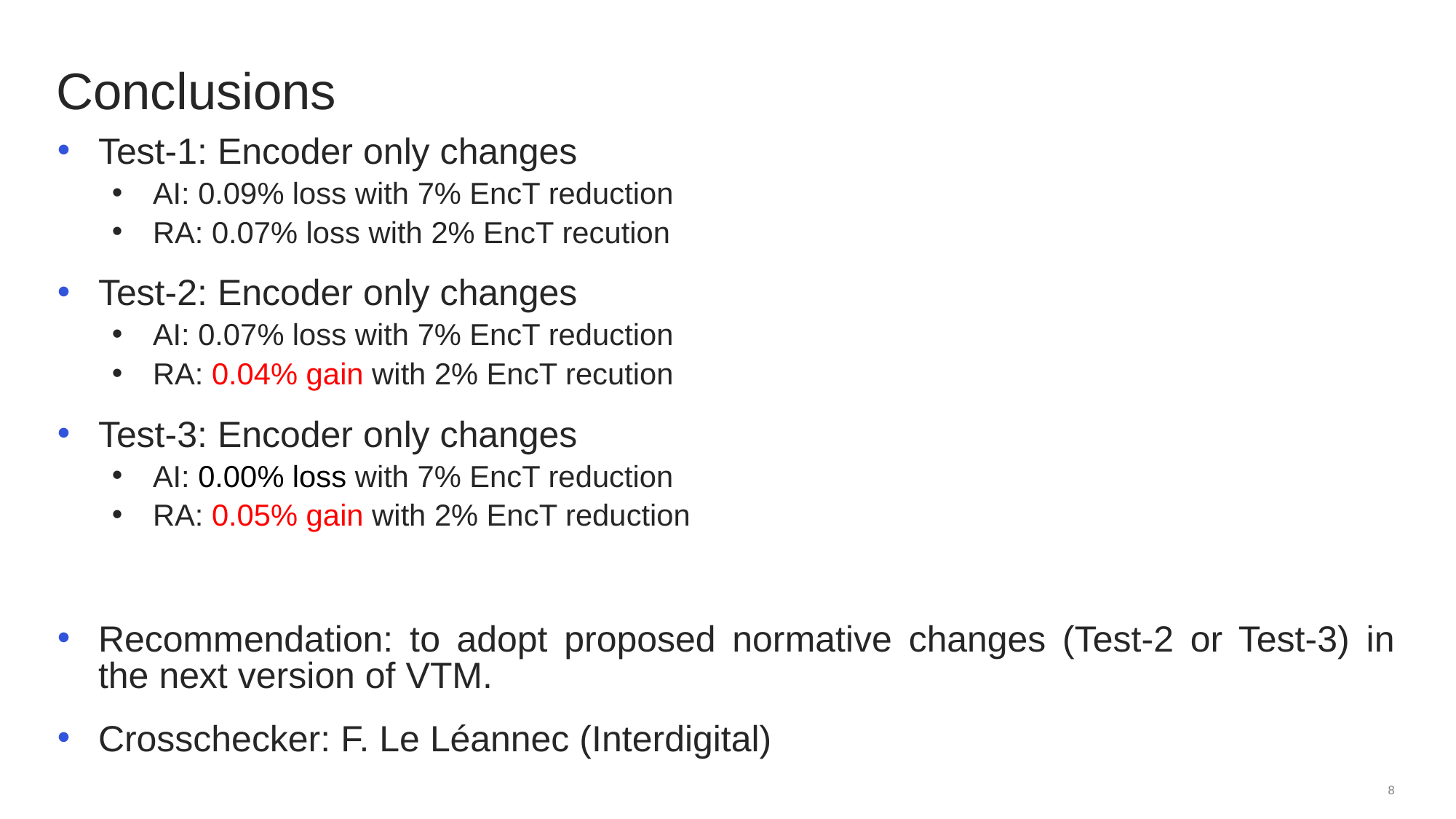

# Conclusions
Test-1: Encoder only changes
AI: 0.09% loss with 7% EncT reduction
RA: 0.07% loss with 2% EncT recution
Test-2: Encoder only changes
AI: 0.07% loss with 7% EncT reduction
RA: 0.04% gain with 2% EncT recution
Test-3: Encoder only changes
AI: 0.00% loss with 7% EncT reduction
RA: 0.05% gain with 2% EncT reduction

Recommendation: to adopt proposed normative changes (Test-2 or Test-3) in the next version of VTM.
Crosschecker: F. Le Léannec (Interdigital)